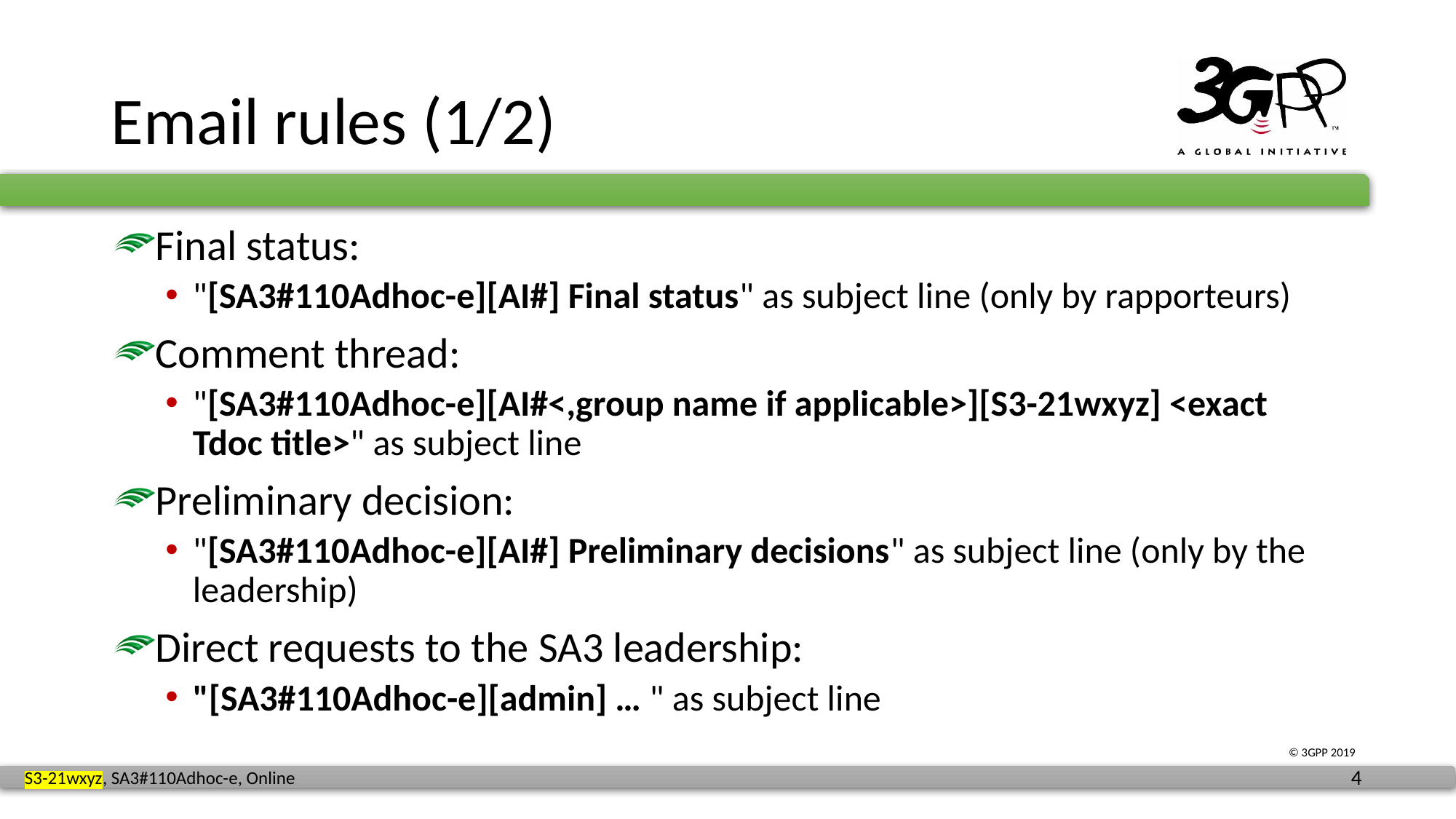

# Email rules (1/2)
Final status:
"[SA3#110Adhoc-e][AI#] Final status" as subject line (only by rapporteurs)
Comment thread:
"[SA3#110Adhoc-e][AI#<,group name if applicable>][S3-21wxyz] <exact Tdoc title>" as subject line
Preliminary decision:
"[SA3#110Adhoc-e][AI#] Preliminary decisions" as subject line (only by the leadership)
Direct requests to the SA3 leadership:
"[SA3#110Adhoc-e][admin] … " as subject line